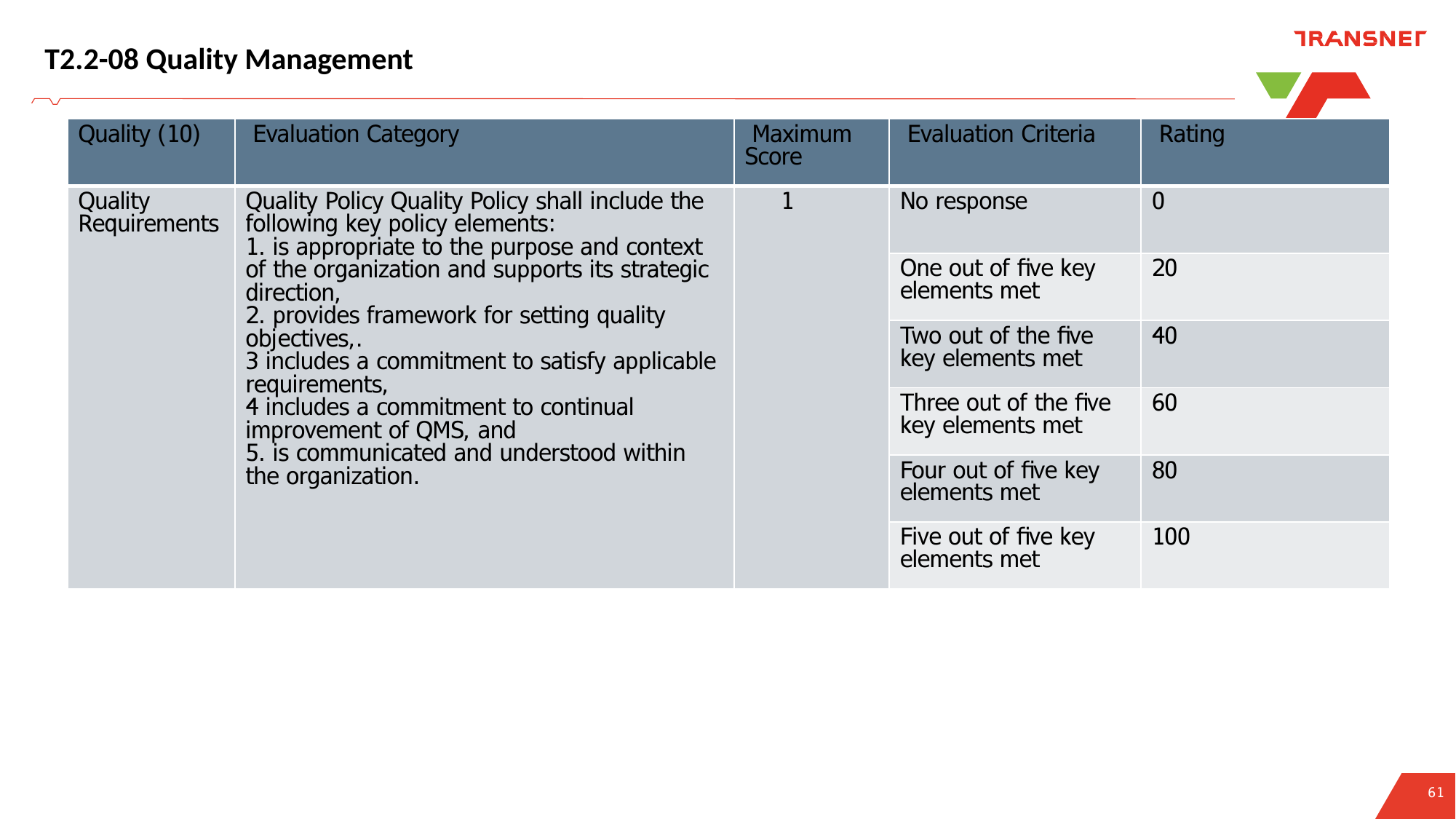

# T2.2-08 Quality Management
| Quality (10) | Evaluation Category | Maximum Score | Evaluation Criteria | Rating |
| --- | --- | --- | --- | --- |
| Quality Requirements | Quality Policy Quality Policy shall include the following key policy elements: 1. is appropriate to the purpose and context of the organization and supports its strategic direction, 2. provides framework for setting quality objectives,. 3 includes a commitment to satisfy applicable requirements, 4 includes a commitment to continual improvement of QMS, and 5. is communicated and understood within the organization. | 1 | No response | 0 |
|  |  |  | One out of five key elements met | 20 |
|  |  |  | Two out of the five key elements met | 40 |
|  |  |  | Three out of the five key elements met | 60 |
|  |  |  | Four out of five key elements met | 80 |
|  |  |  | Five out of five key elements met | 100 |